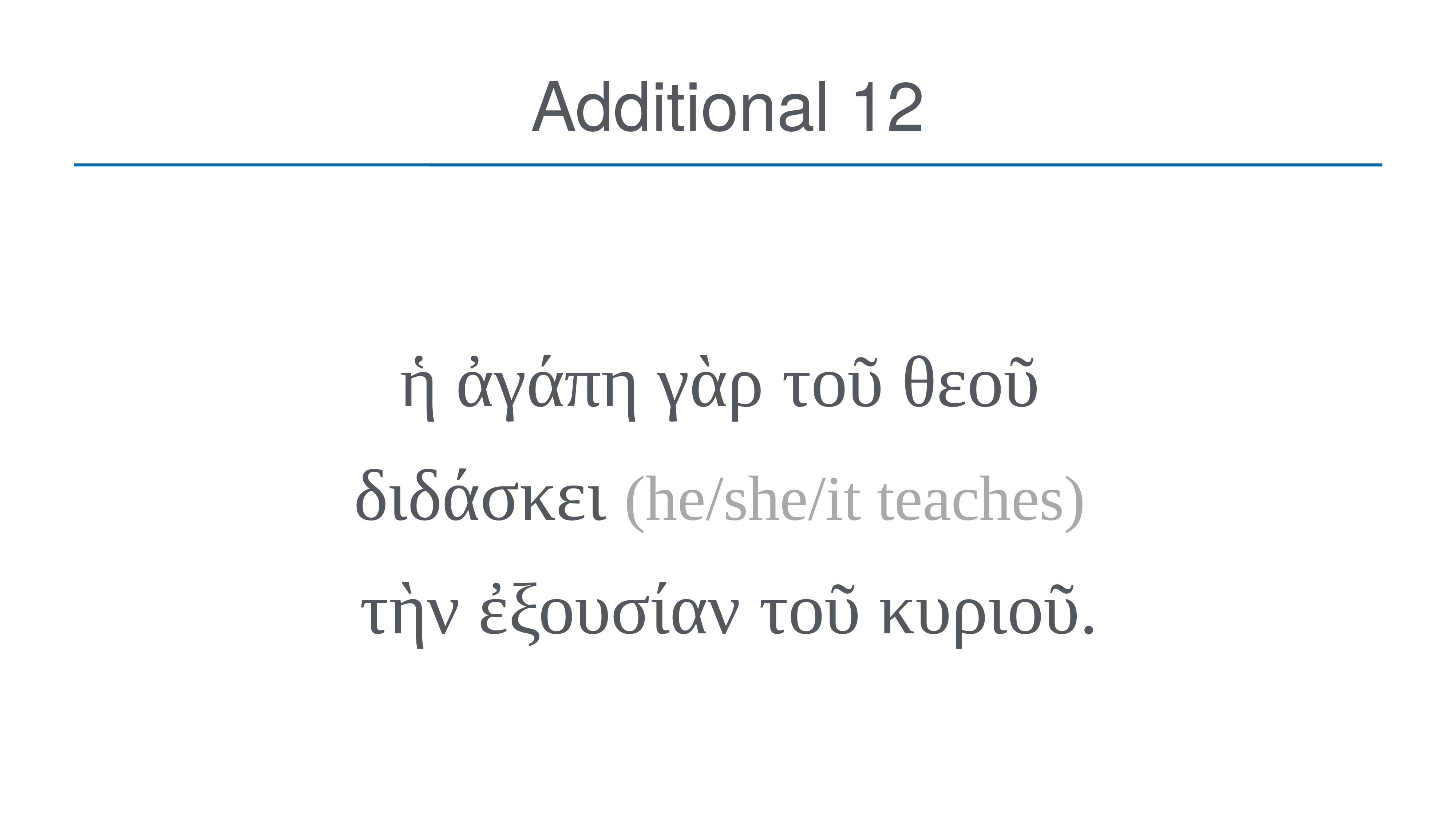

# Additional 12
ἡ ἀγάπη γὰρ τοῦ θεοῦ
διδάσκει (he/she/it teaches)
τὴν ἐξουσίαν τοῦ κυριοῦ.